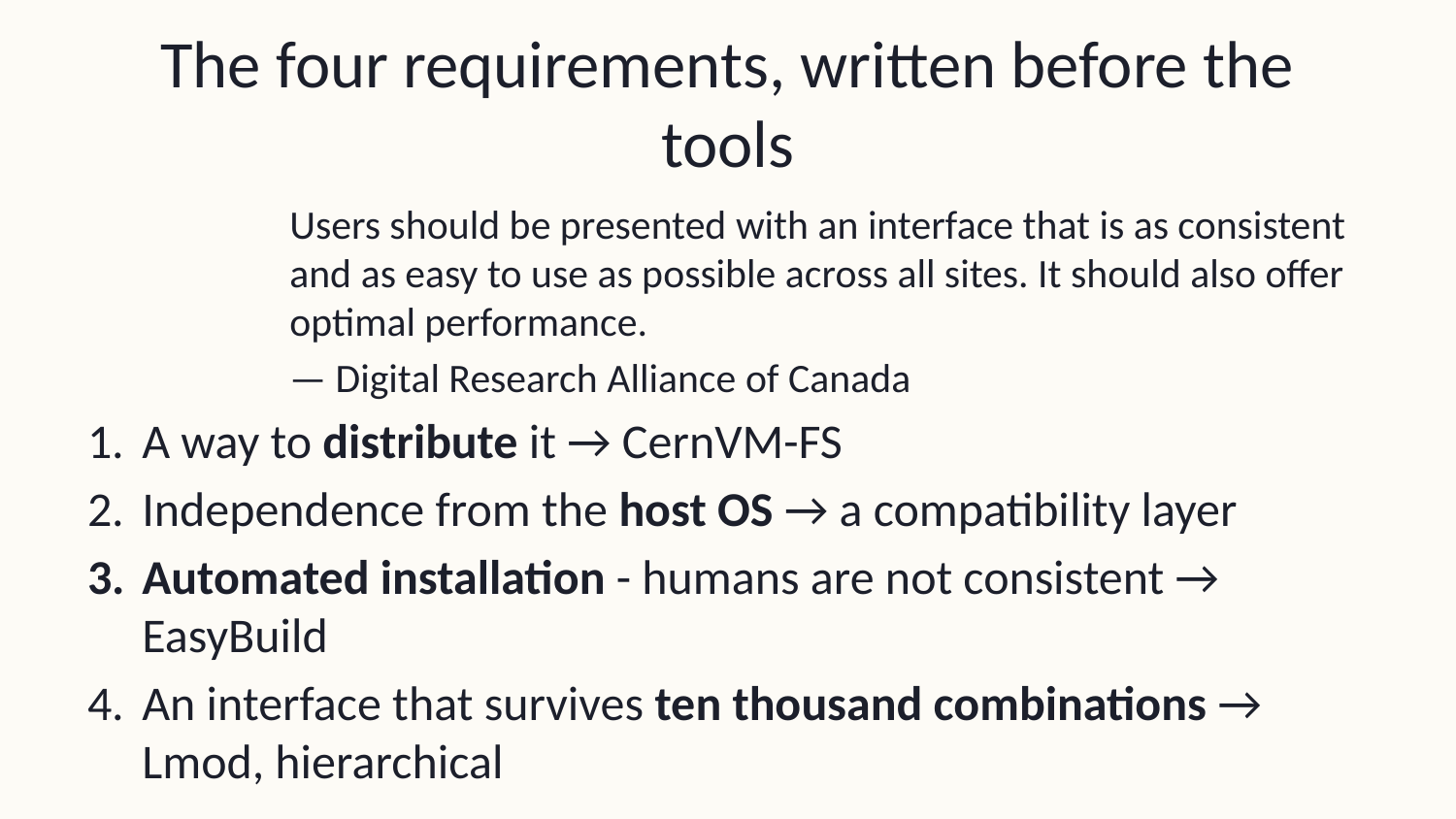

# The four requirements, written before the tools
Users should be presented with an interface that is as consistent and as easy to use as possible across all sites. It should also offer optimal performance.
— Digital Research Alliance of Canada
A way to distribute it → CernVM-FS
Independence from the host OS → a compatibility layer
Automated installation - humans are not consistent → EasyBuild
An interface that survives ten thousand combinations → Lmod, hierarchical